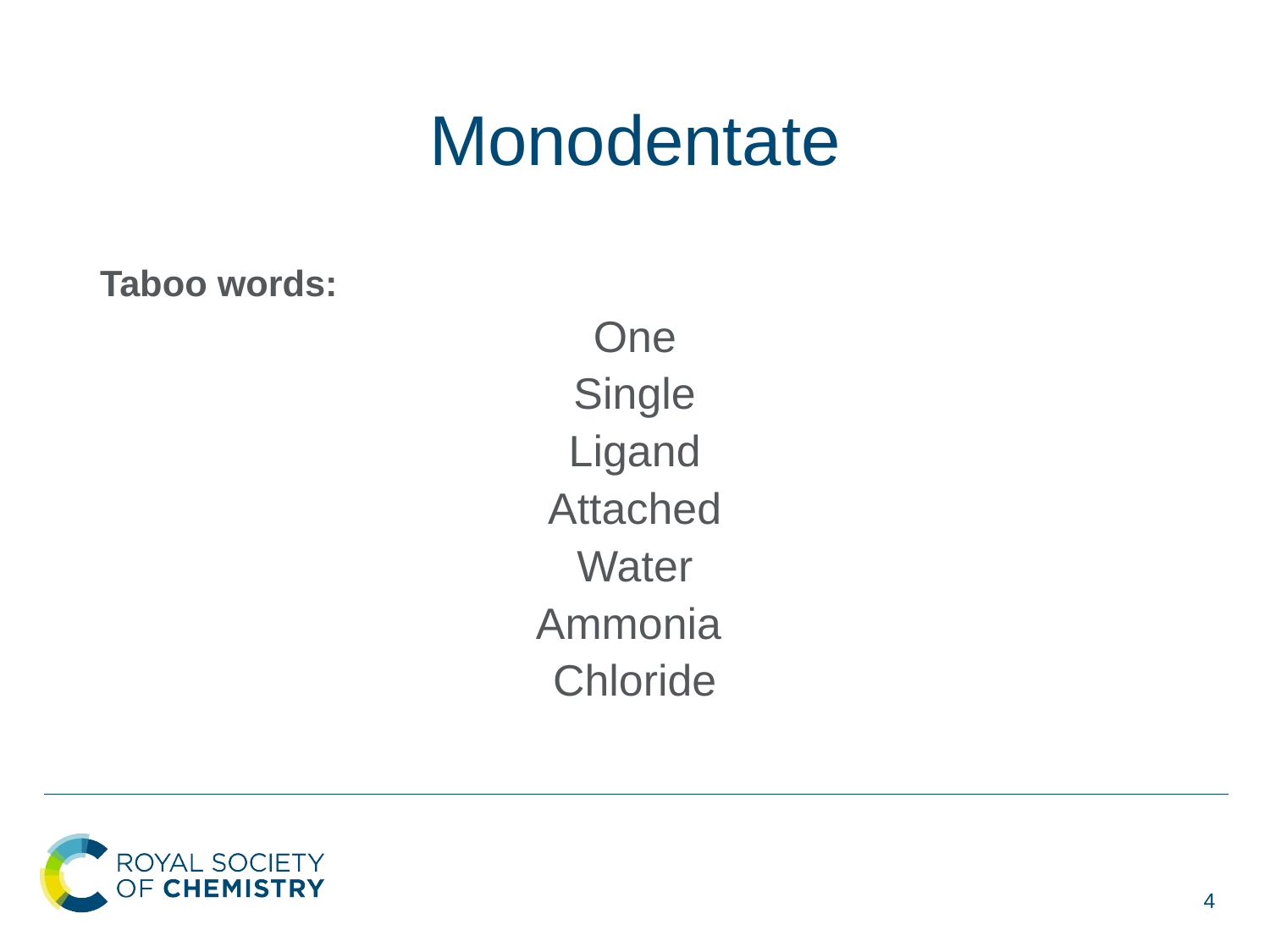

# Monodentate
Taboo words:
One
Single
Ligand
Attached
Water
Ammonia
Chloride

4